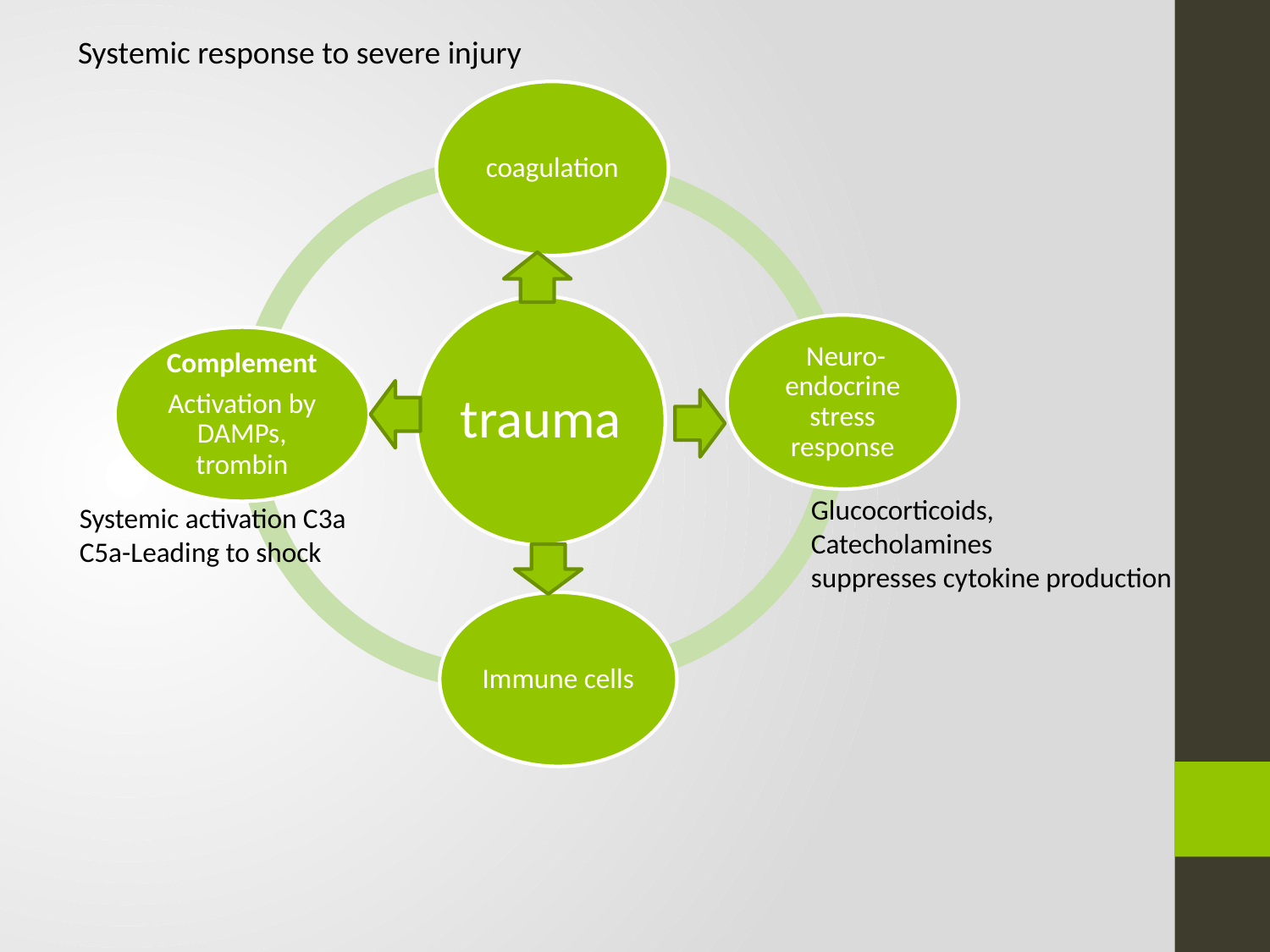

Systemic response to severe injury
trauma
coagulation
 Neuro-endocrine stress response
Immune cells
Complement
Activation by DAMPs, trombin

Glucocorticoids,
Catecholamines
suppresses cytokine production

Systemic activation C3a
C5a-Leading to shock